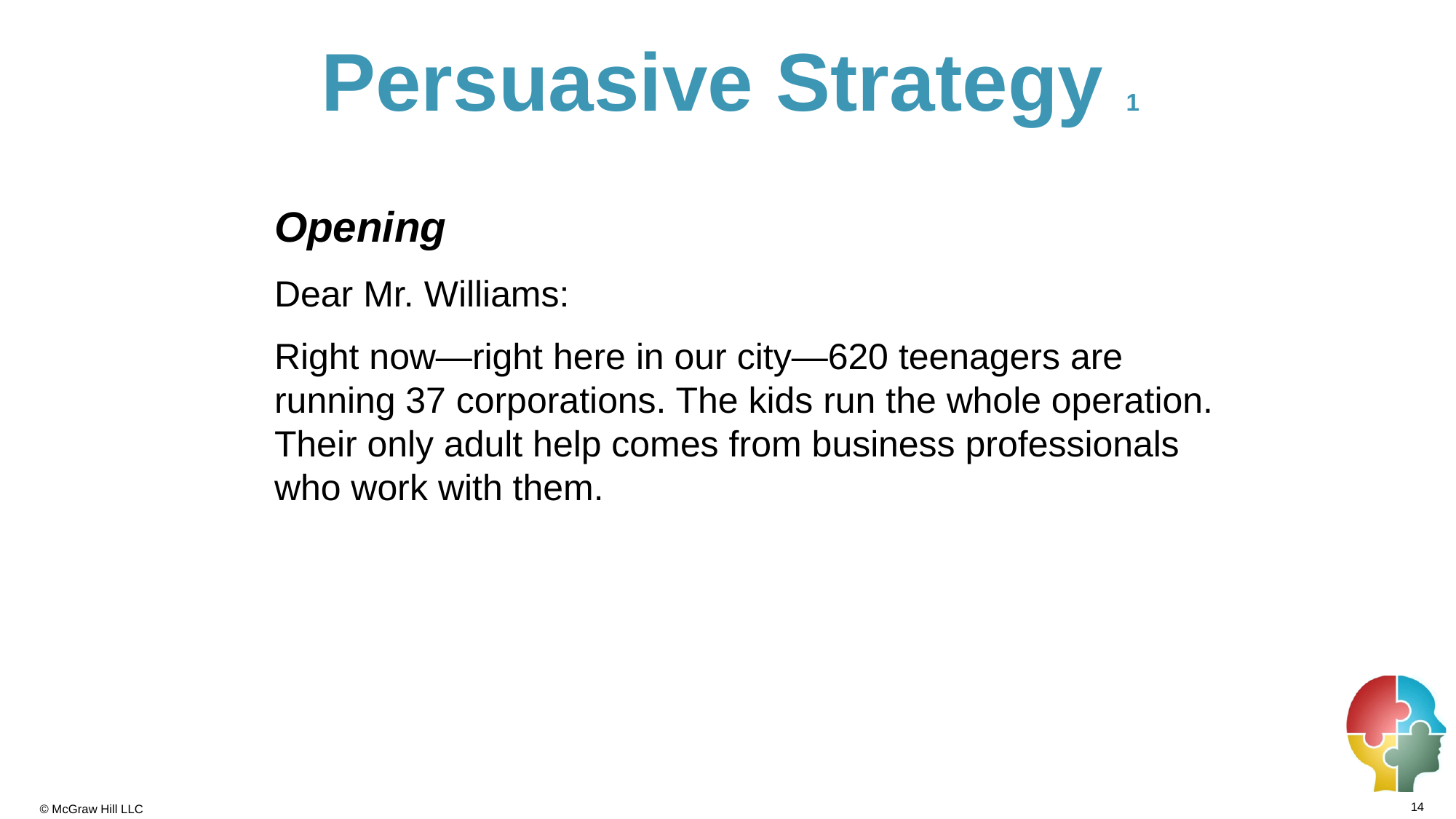

# Persuasive Strategy 1
Opening
Dear Mr. Williams:
Right now—right here in our city—620 teenagers are running 37 corporations. The kids run the whole operation. Their only adult help comes from business professionals who work with them.
14